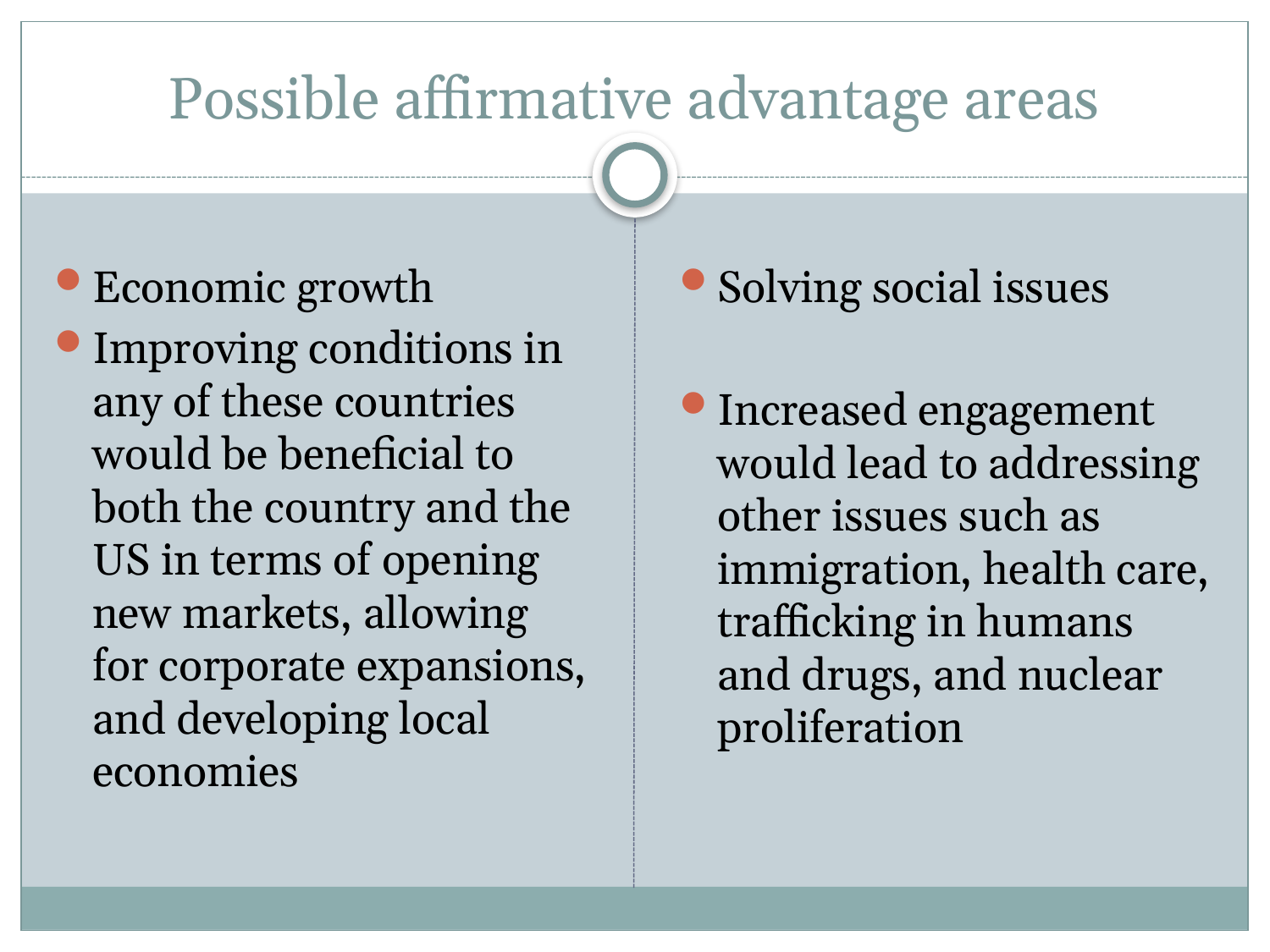

# Possible affirmative advantage areas

Economic growth
Improving conditions in any of these countries would be beneficial to both the country and the US in terms of opening new markets, allowing for corporate expansions, and developing local economies

Solving social issues

Increased engagement would lead to addressing other issues such as immigration, health care, trafficking in humans and drugs, and nuclear proliferation